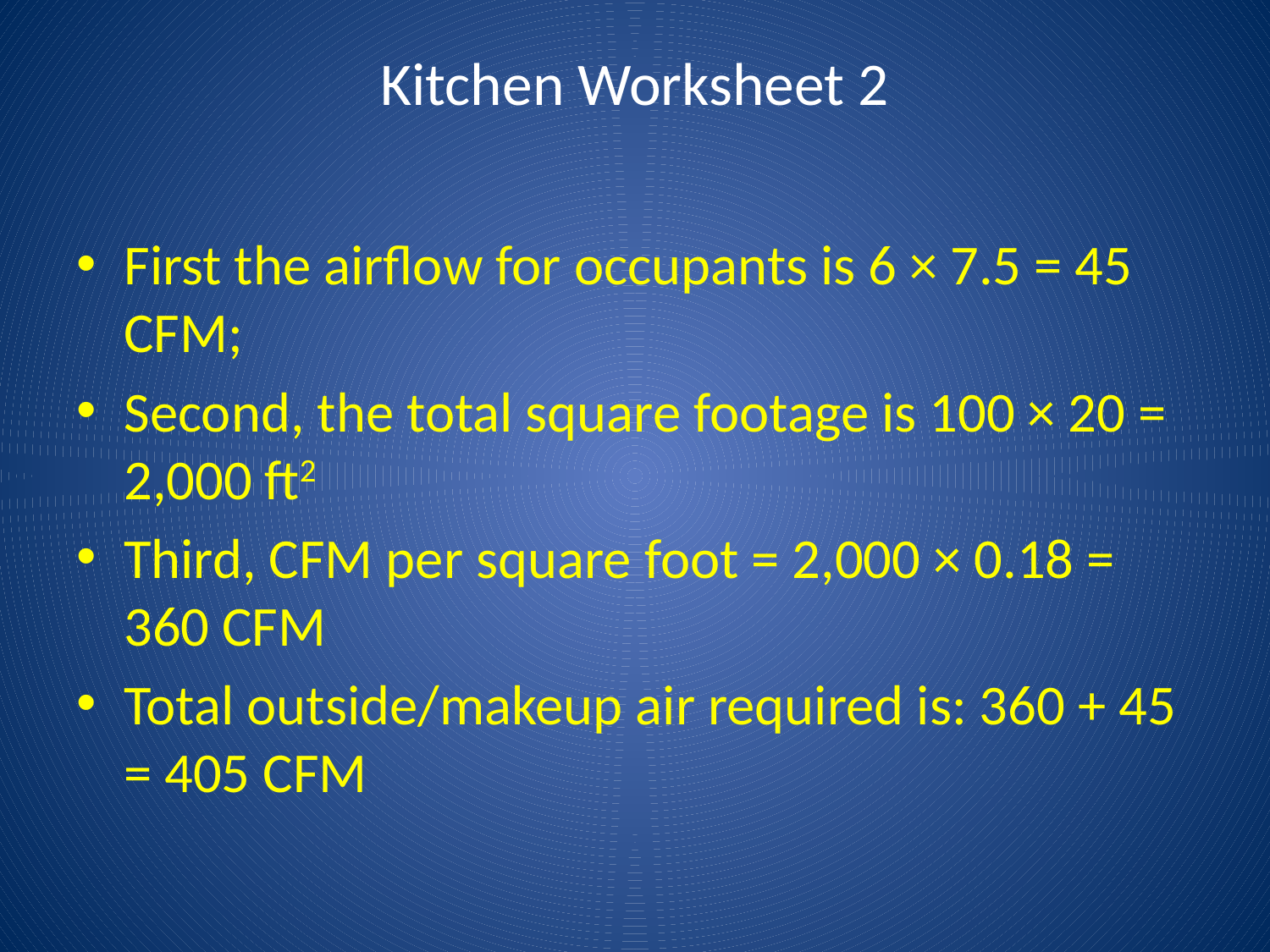

# Kitchen Worksheet 2
First the airflow for occupants is 6 × 7.5 = 45 CFM;
Second, the total square footage is 100 × 20 = 2,000 ft2
Third, CFM per square foot = 2,000 × 0.18 = 360 CFM
Total outside/makeup air required is: 360 + 45 = 405 CFM